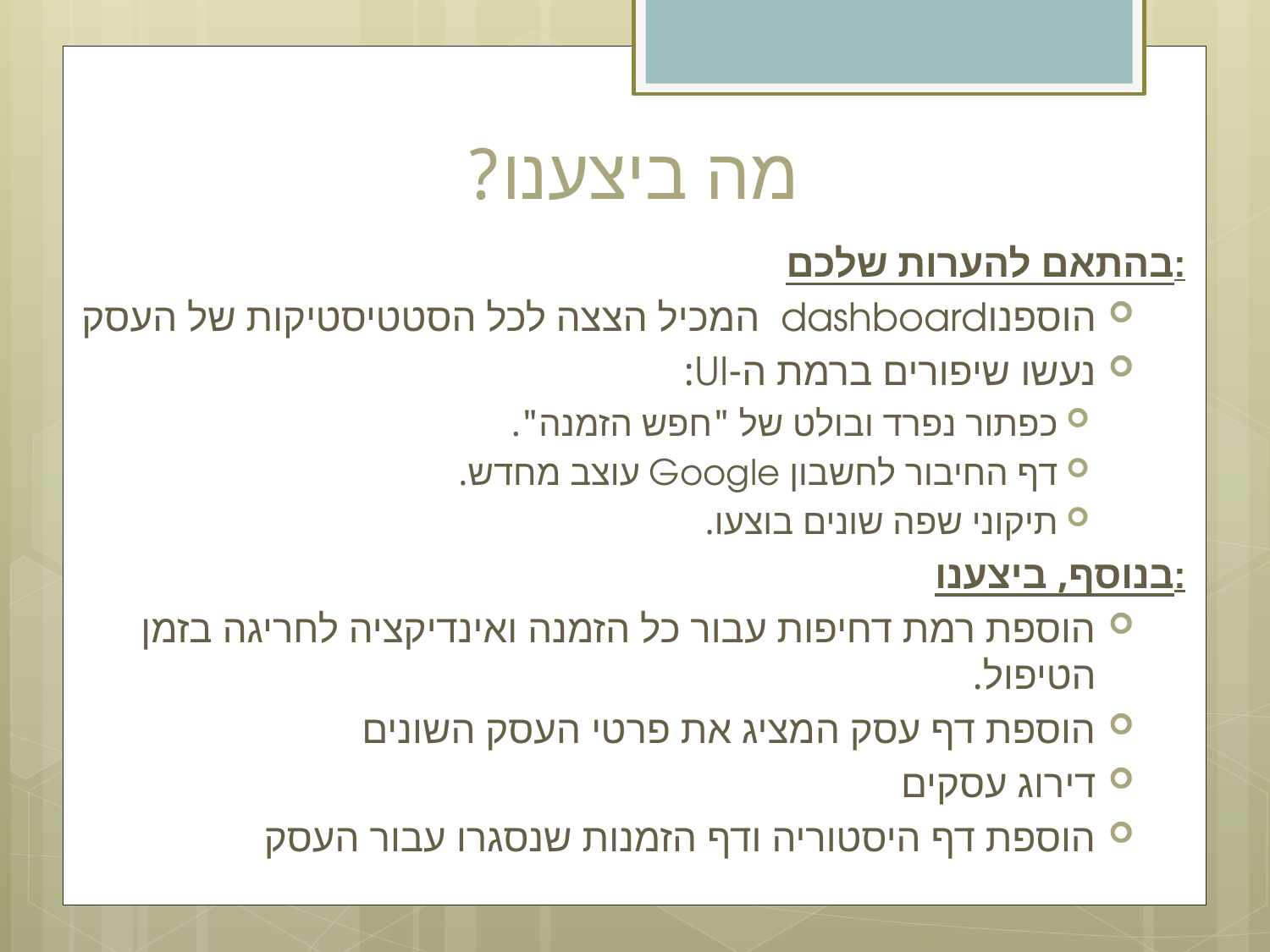

# מה ביצענו?
בהתאם להערות שלכם:
הוספנוdashboard  המכיל הצצה לכל הסטטיסטיקות של העסק
נעשו שיפורים ברמת ה-UI:
כפתור נפרד ובולט של "חפש הזמנה".
דף החיבור לחשבון Google עוצב מחדש.
תיקוני שפה שונים בוצעו.
בנוסף, ביצענו:
הוספת רמת דחיפות עבור כל הזמנה ואינדיקציה לחריגה בזמן הטיפול.
הוספת דף עסק המציג את פרטי העסק השונים
דירוג עסקים
הוספת דף היסטוריה ודף הזמנות שנסגרו עבור העסק